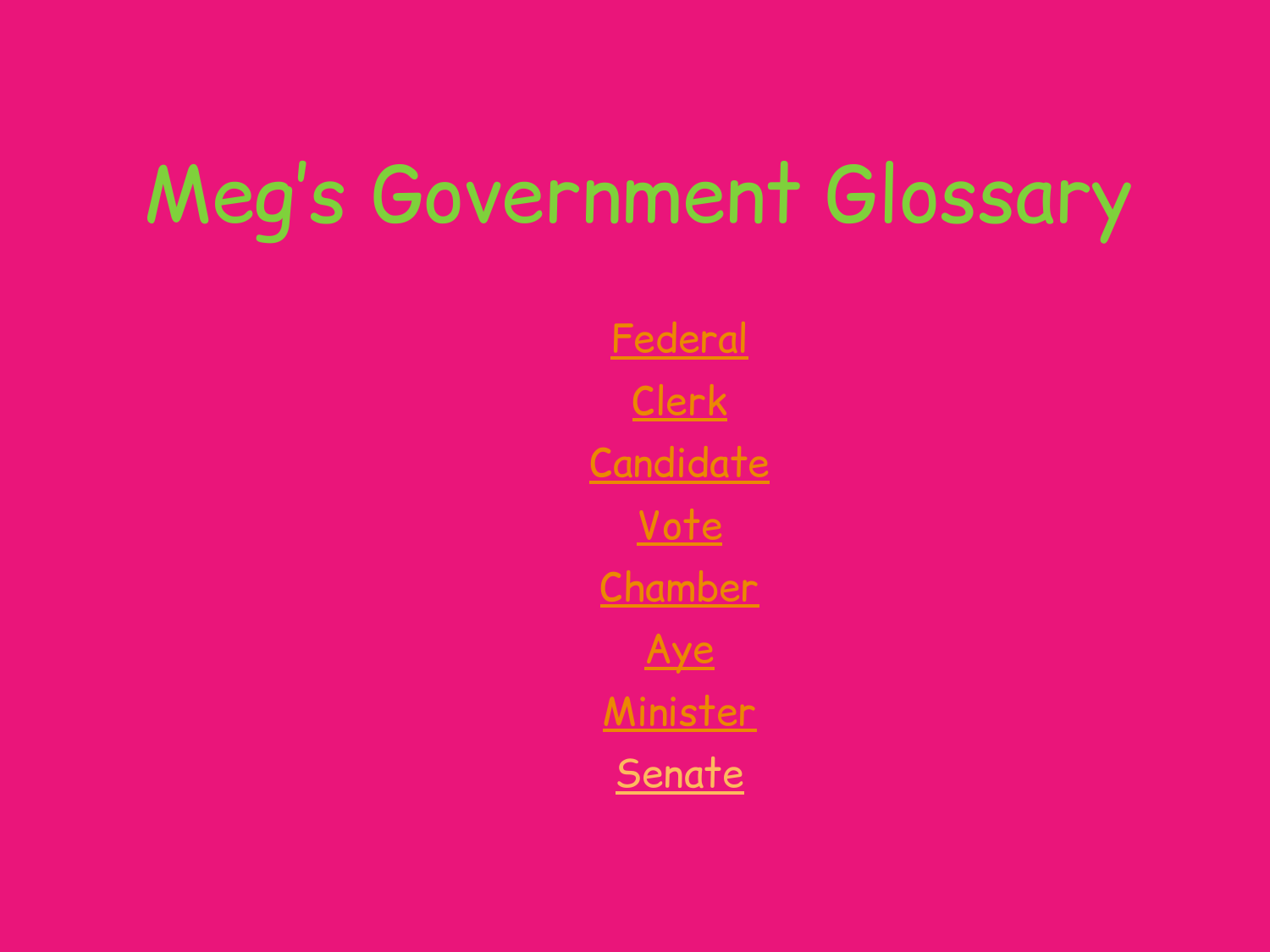

# Meg’s Government Glossary
Federal
Clerk
Candidate
Vote
Chamber
Aye
Minister
Senate